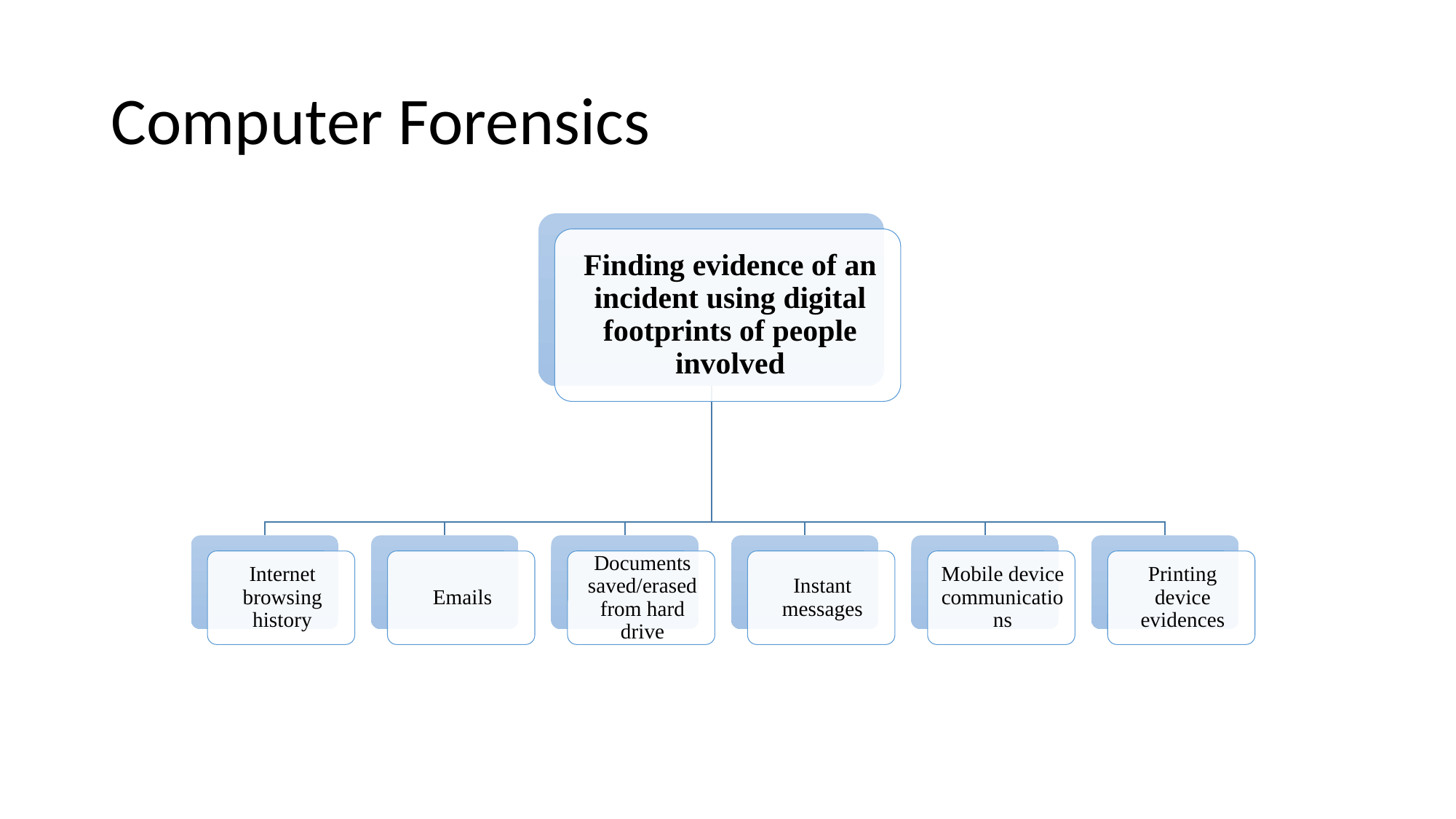

# Computer Forensics
Finding evidence of an incident using digital footprints of people involved
Internet browsing history
Emails
Documents saved/erased from hard drive
Instant messages
Mobile device communications
Printing device evidences